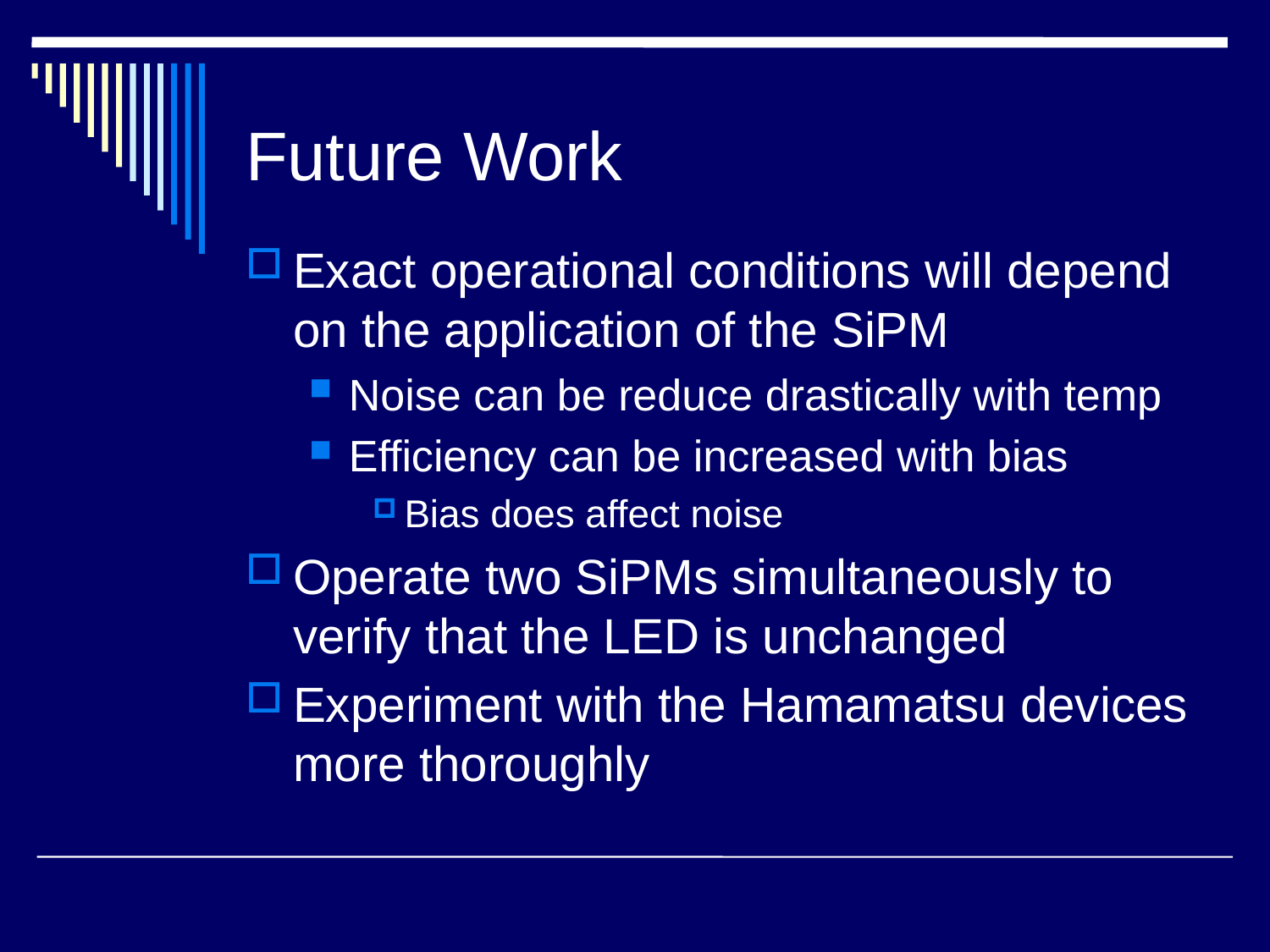

# Future Work
Exact operational conditions will depend on the application of the SiPM
Noise can be reduce drastically with temp
Efficiency can be increased with bias
Bias does affect noise
Operate two SiPMs simultaneously to verify that the LED is unchanged
Experiment with the Hamamatsu devices more thoroughly